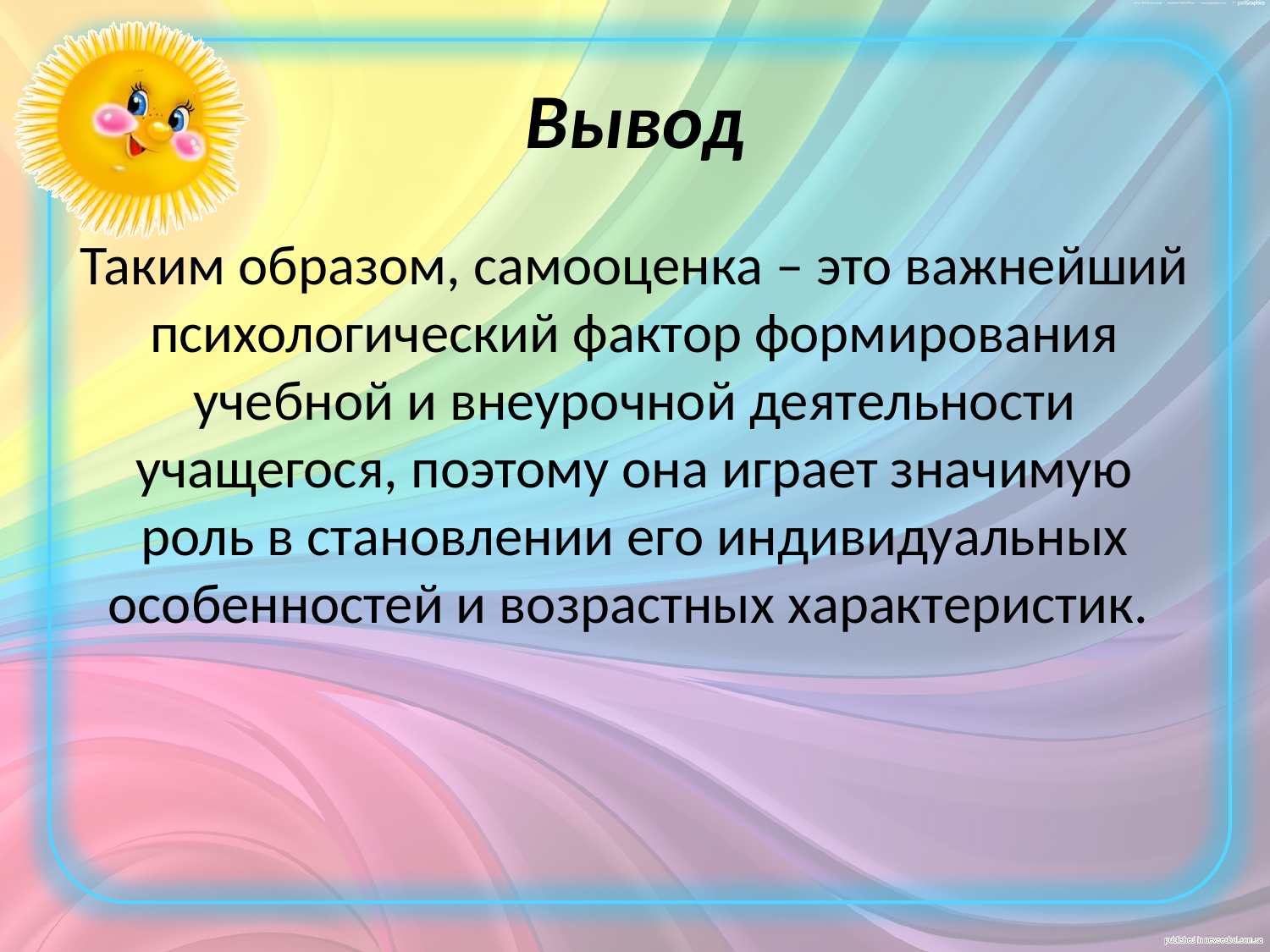

# Вывод
Таким образом, самооценка – это важнейший психологический фактор формирования учебной и внеурочной деятельности учащегося, поэтому она играет значимую роль в становлении его индивидуальных особенностей и возрастных характеристик.